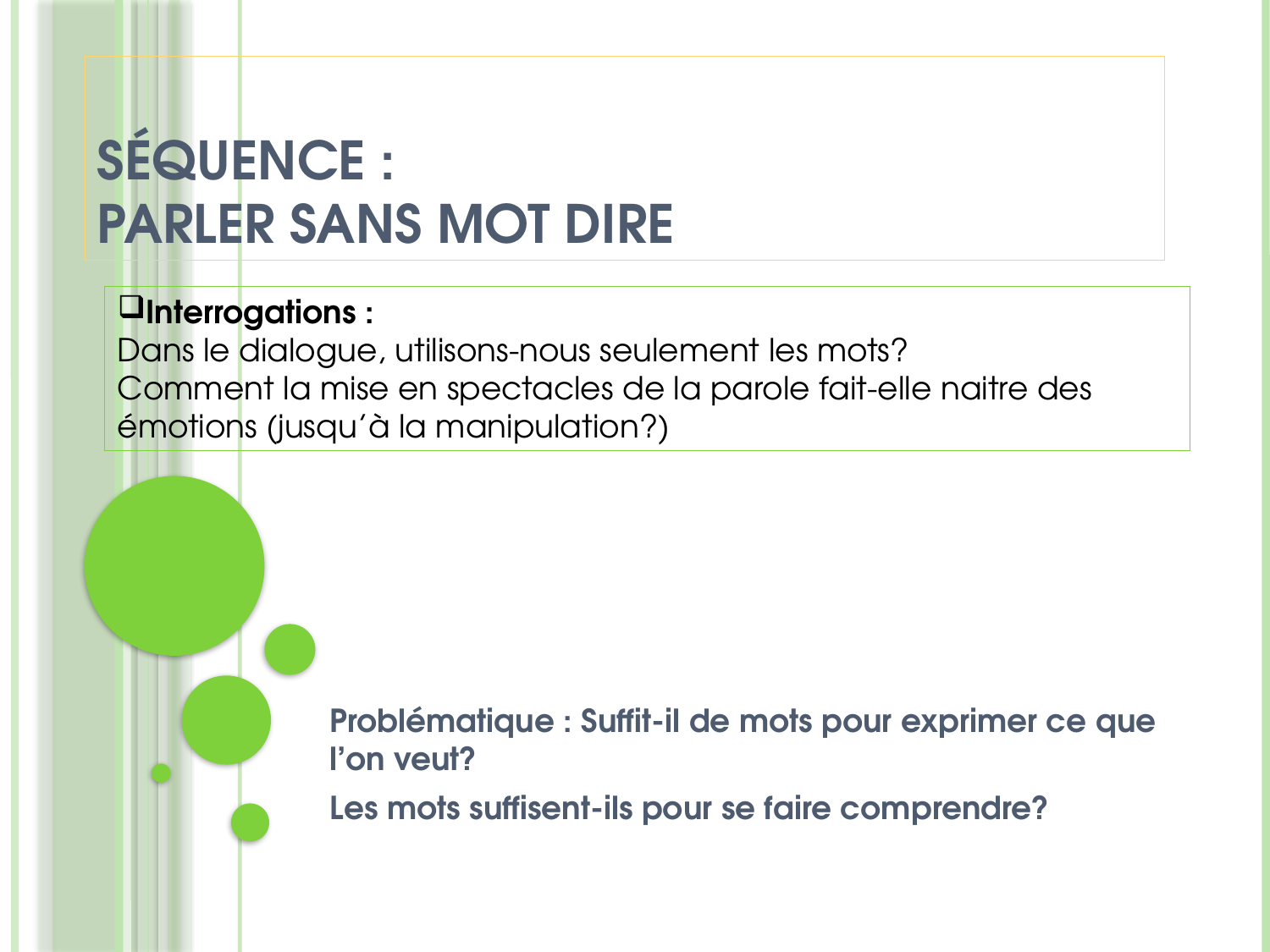

# Séquence : Parler sans mot dire
Interrogations :
Dans le dialogue, utilisons-nous seulement les mots?
Comment la mise en spectacles de la parole fait-elle naitre des émotions (jusqu’à la manipulation?)
Problématique : Suffit-il de mots pour exprimer ce que l’on veut?
Les mots suffisent-ils pour se faire comprendre?